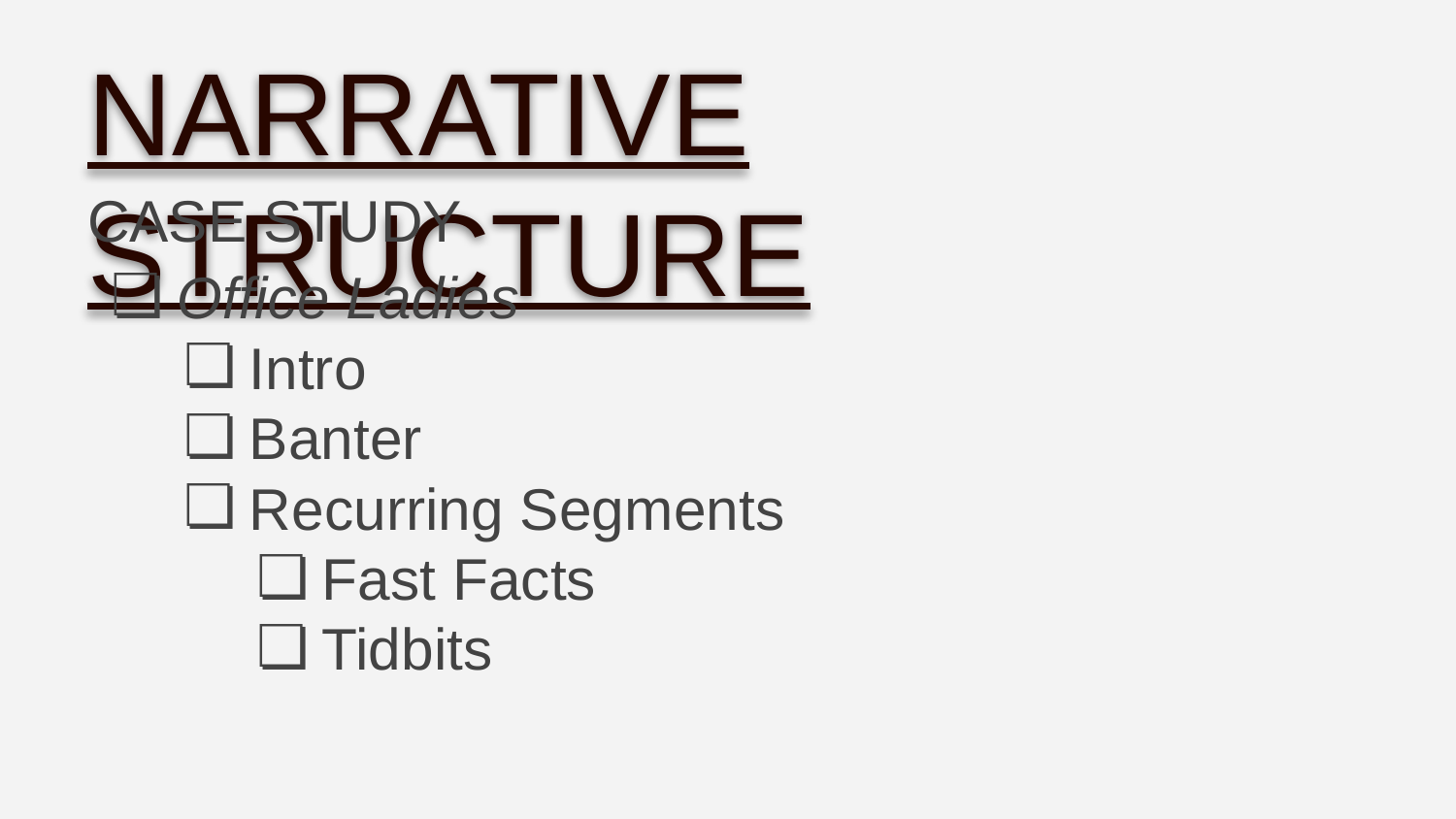

NARRATIVE STRUCTURE
CASE STUDY
Office Ladies
Intro
Banter
Recurring Segments
Fast Facts
Tidbits